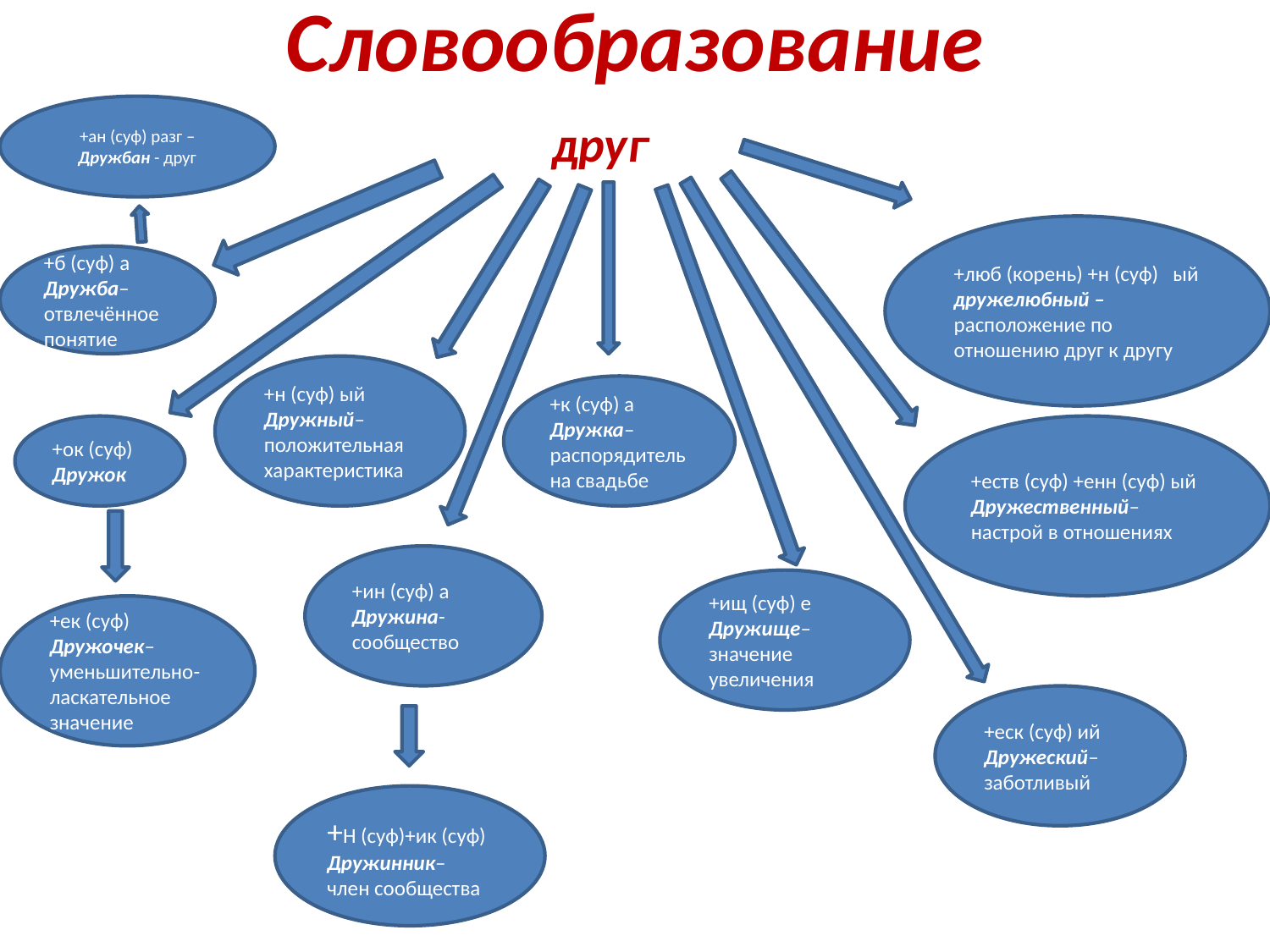

# Словообразование

+ан (суф) разг – Дружбан - друг

друг

+люб (корень) +н (суф)   ый
дружелюбный – расположение по отношению друг к другу
+б (суф) а
Дружба– отвлечённое  понятие
+н (суф) ый
Дружный– положительная характеристика
+к (суф) а
Дружка– распорядитель на свадьбе
+ок (суф)
Дружок
+еств (суф) +енн (суф) ый
Дружественный– настрой в отношениях

+ин (суф) а
Дружина- сообщество
+ищ (суф) е
Дружище– значение увеличения
+ек (суф)
Дружочек– уменьшительно- ласкательное значение
+еск (суф) ий
Дружеский– заботливый

+Н (суф)+ик (суф)
Дружинник– член сообщества